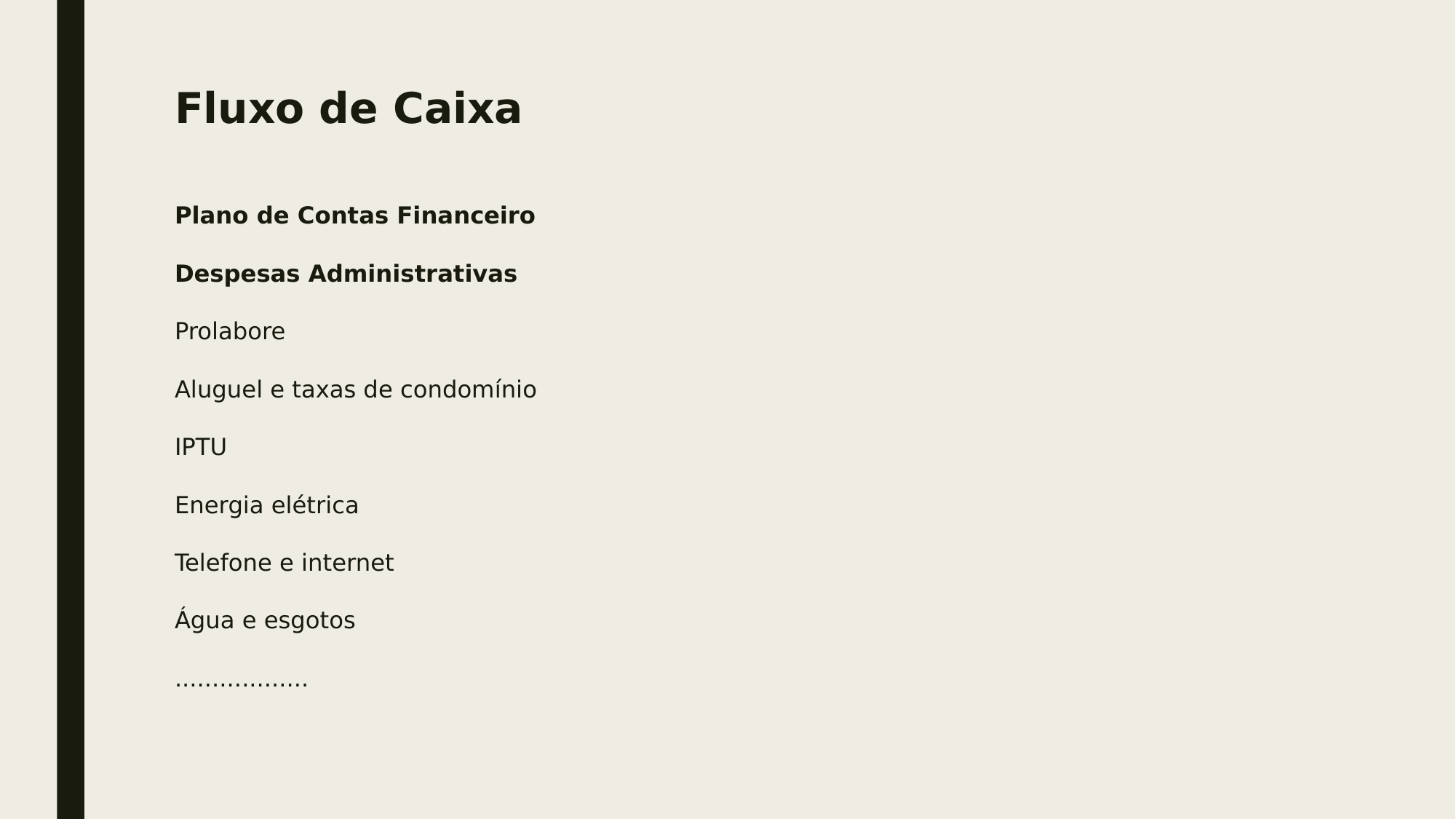

# Fluxo de Caixa
Plano de Contas Financeiro
Despesas Administrativas
Prolabore
Aluguel e taxas de condomínio
IPTU
Energia elétrica
Telefone e internet
Água e esgotos
..................